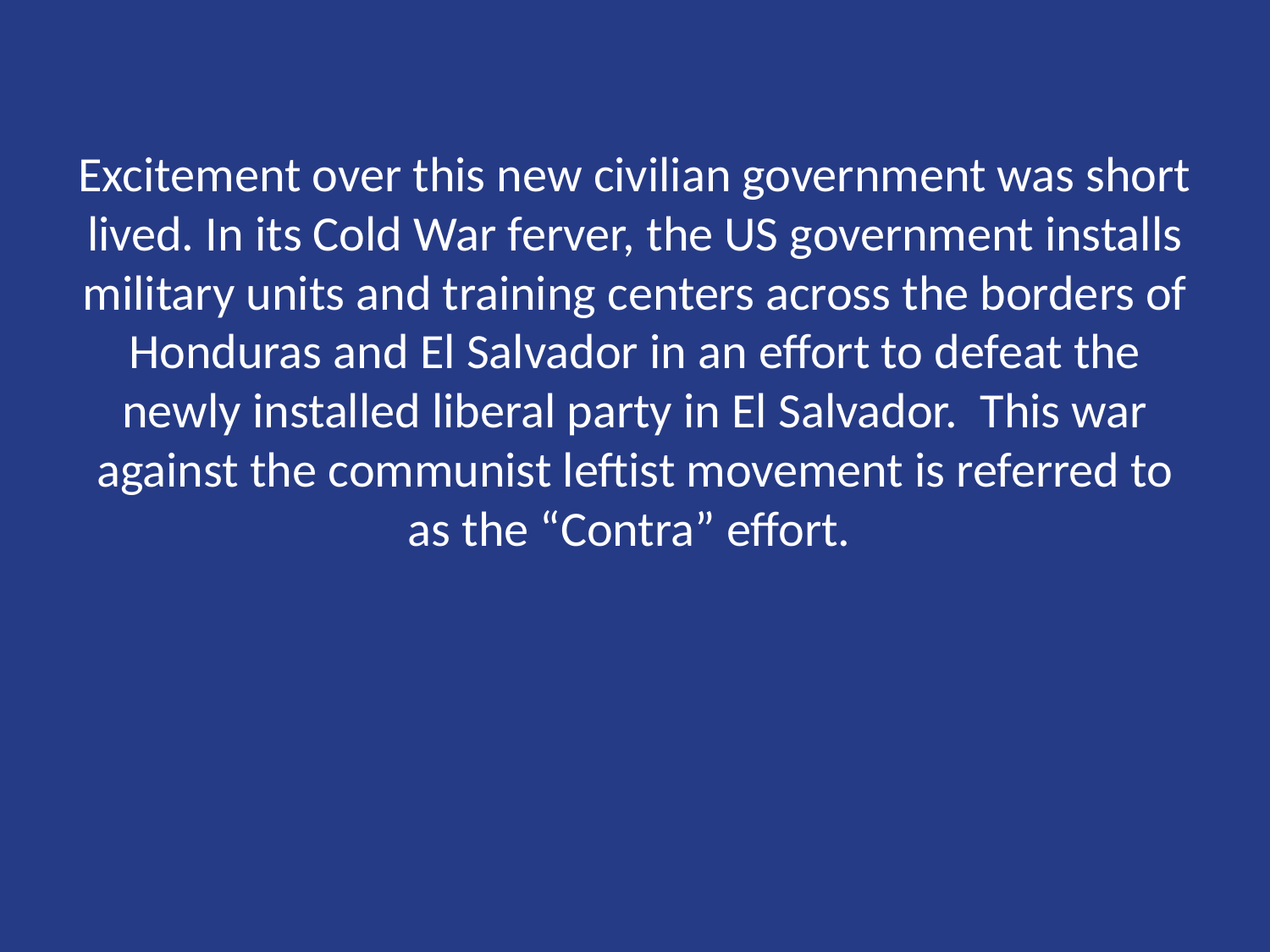

# Excitement over this new civilian government was short lived. In its Cold War ferver, the US government installs military units and training centers across the borders of Honduras and El Salvador in an effort to defeat the newly installed liberal party in El Salvador.  This war against the communist leftist movement is referred to as the “Contra” effort.